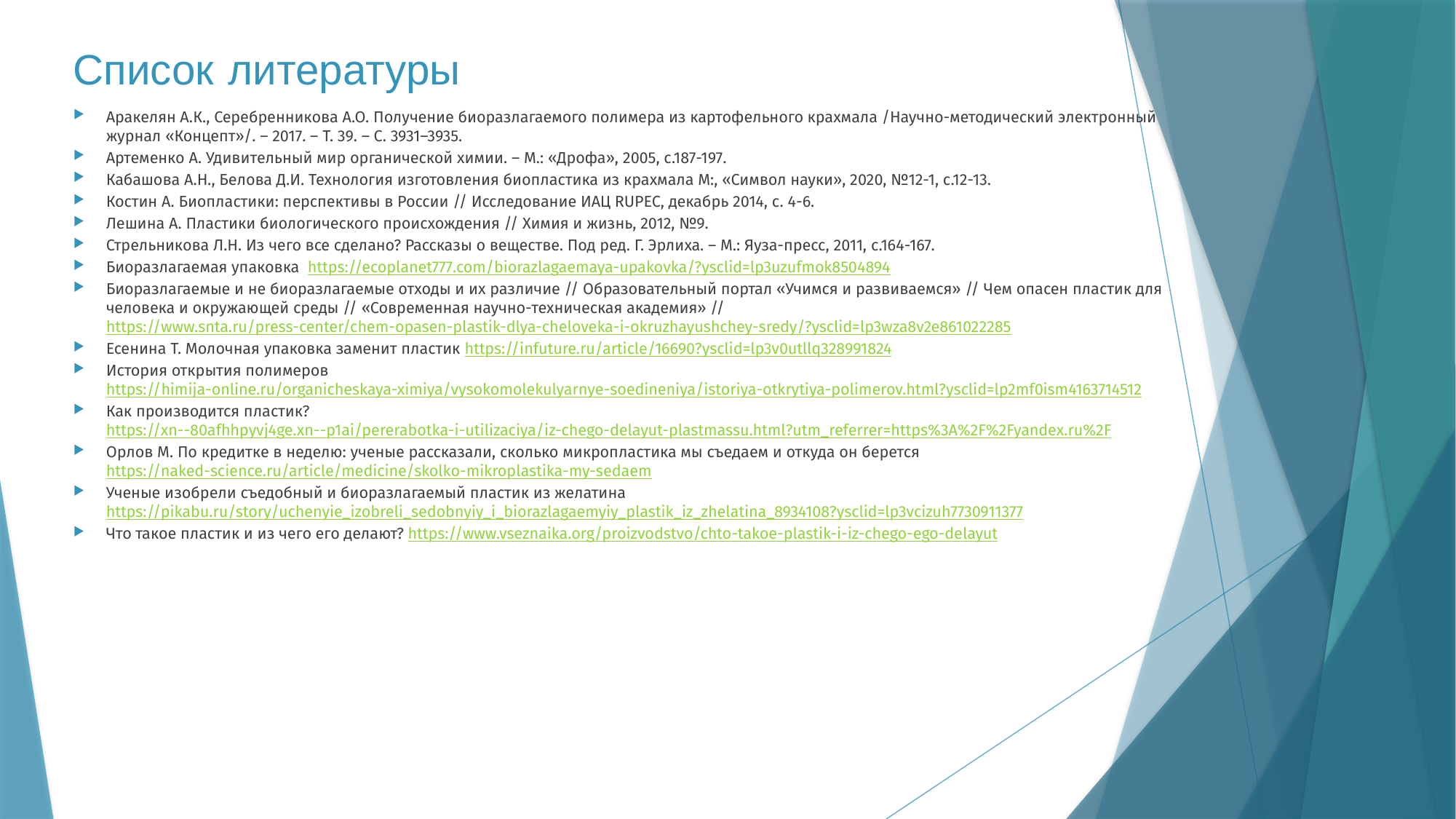

# Список литературы

Аракелян А.К., Серебренникова А.О. Получение биоразлагаемого полимера из картофельного крахмала /Научно-методический электронный журнал «Концепт»/. – 2017. – Т. 39. – С. 3931–3935.
Артеменко А. Удивительный мир органической химии. – М.: «Дрофа», 2005, с.187-197.
Кабашова А.Н., Белова Д.И. Технология изготовления биопластика из крахмала М:, «Символ науки», 2020, №12-1, с.12-13.
Костин А. Биопластики: перспективы в России // Исследование ИАЦ RUPEC, декабрь 2014, с. 4-6.
Лешина А. Пластики биологического происхождения // Химия и жизнь, 2012, №9.
Стрельникова Л.Н. Из чего все сделано? Рассказы о веществе. Под ред. Г. Эрлиха. – М.: Яуза-пресс, 2011, с.164-167.
Биоразлагаемая упаковка  https://ecoplanet777.com/biorazlagaemaya-upakovka/?ysclid=lp3uzufmok8504894
Биоразлагаемые и не биоразлагаемые отходы и их различие // Образовательный портал «Учимся и развиваемся» // Чем опасен пластик для человека и окружающей среды // «Современная научно-техническая академия» // https://www.snta.ru/press-center/chem-opasen-plastik-dlya-cheloveka-i-okruzhayushchey-sredy/?ysclid=lp3wza8v2e861022285
Есенина Т. Молочная упаковка заменит пластик https://infuture.ru/article/16690?ysclid=lp3v0utllq328991824
История открытия полимеров https://himija-online.ru/organicheskaya-ximiya/vysokomolekulyarnye-soedineniya/istoriya-otkrytiya-polimerov.html?ysclid=lp2mf0ism4163714512
Как производится пластик? https://xn--80afhhpyvj4ge.xn--p1ai/pererabotka-i-utilizaciya/iz-chego-delayut-plastmassu.html?utm_referrer=https%3A%2F%2Fyandex.ru%2F
Орлов М. По кредитке в неделю: ученые рассказали, сколько микропластика мы съедаем и откуда он берется https://naked-science.ru/article/medicine/skolko-mikroplastika-my-sedaem
Ученые изобрели съедобный и биоразлагаемый пластик из желатина https://pikabu.ru/story/uchenyie_izobreli_sedobnyiy_i_biorazlagaemyiy_plastik_iz_zhelatina_8934108?ysclid=lp3vcizuh7730911377
Что такое пластик и из чего его делают? https://www.vseznaika.org/proizvodstvo/chto-takoe-plastik-i-iz-chego-ego-delayut